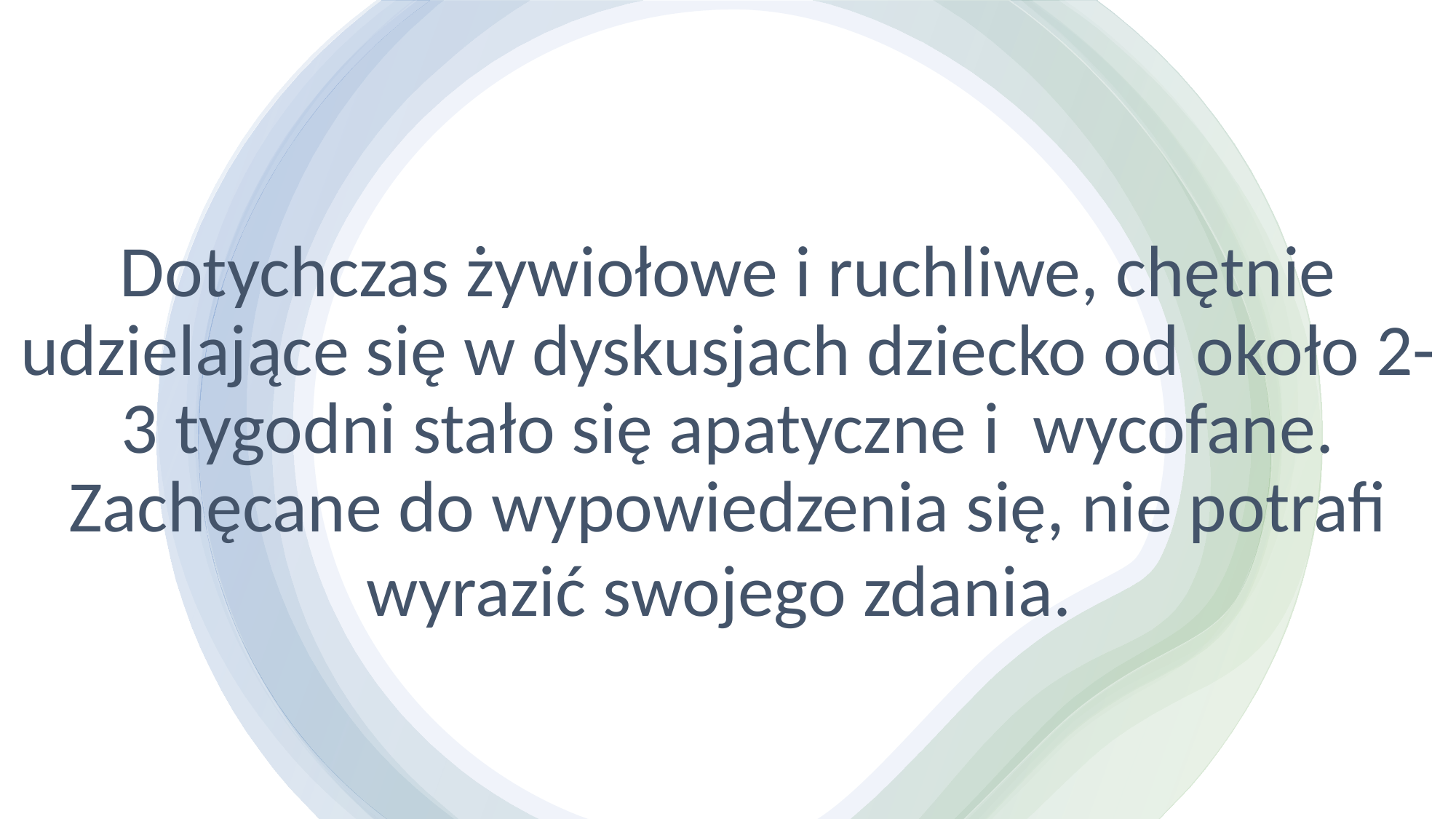

# Dotychczas żywiołowe i ruchliwe, chętnie udzielające się w dyskusjach dziecko od około 2-3 tygodni stało się apatyczne i  wycofane. Zachęcane do wypowiedzenia się, nie potrafi wyrazić swojego zdania.